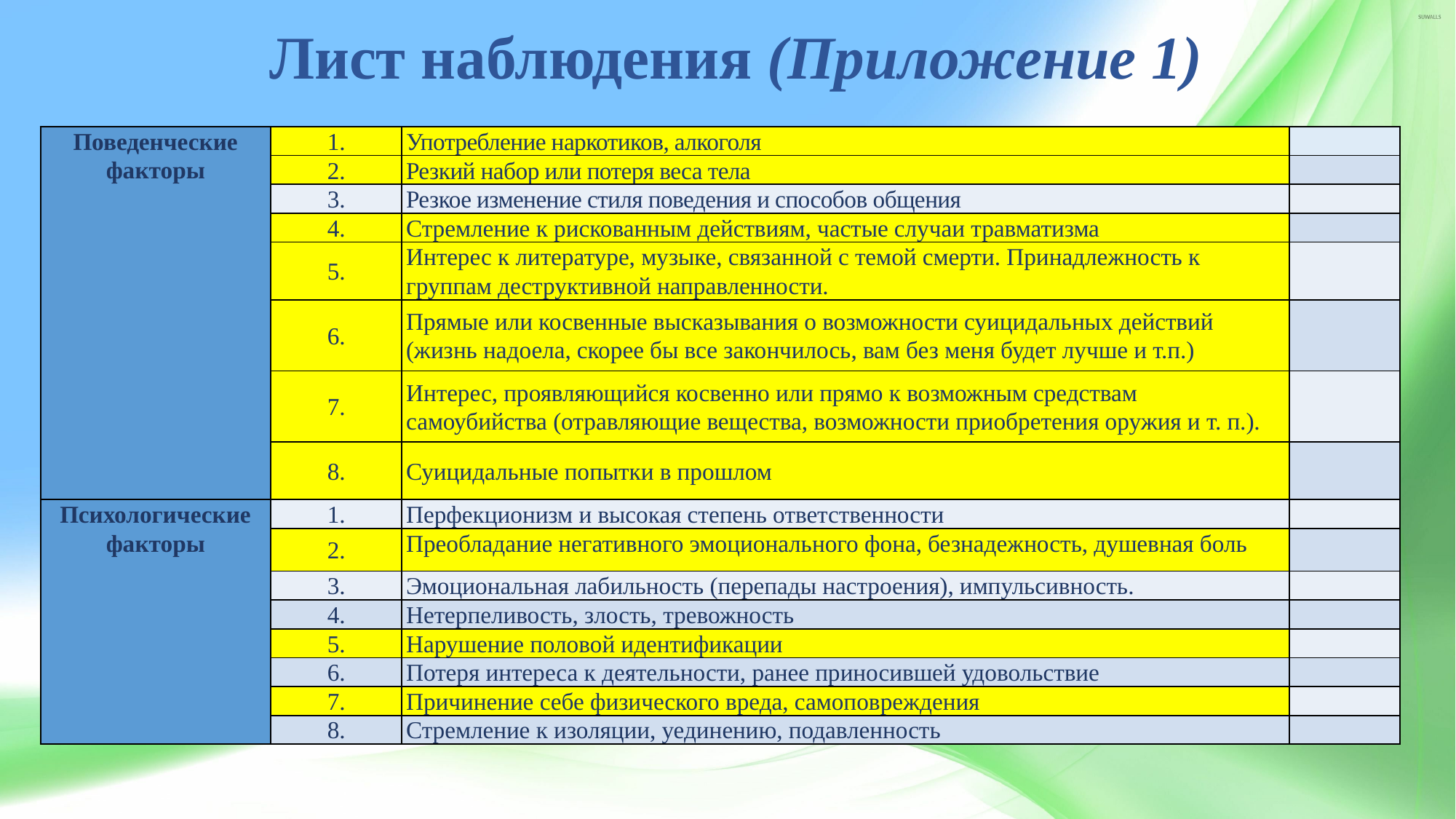

# Лист наблюдения (Приложение 1)
| Поведенческие факторы | 1. | Употребление наркотиков, алкоголя |  |
| --- | --- | --- | --- |
|  | 2. | Резкий набор или потеря веса тела |  |
|  | 3. | Резкое изменение стиля поведения и способов общения |  |
|  | 4. | Стремление к рискованным действиям, частые случаи травматизма |  |
|  | 5. | Интерес к литературе, музыке, связанной с темой смерти. Принадлежность к группам деструктивной направленности. |  |
|  | 6. | Прямые или косвенные высказывания о возможности суицидальных действий (жизнь надоела, скорее бы все закончилось, вам без меня будет лучше и т.п.) |  |
|  | 7. | Интерес, проявляющийся косвенно или прямо к возможным средствам самоубийства (отравляющие вещества, возможности приобретения оружия и т. п.). |  |
|  | 8. | Суицидальные попытки в прошлом |  |
| Психологические факторы | 1. | Перфекционизм и высокая степень ответственности |  |
|  | 2. | Преобладание негативного эмоционального фона, безнадежность, душевная боль |  |
|  | 3. | Эмоциональная лабильность (перепады настроения), импульсивность. |  |
|  | 4. | Нетерпеливость, злость, тревожность |  |
|  | 5. | Нарушение половой идентификации |  |
|  | 6. | Потеря интереса к деятельности, ранее приносившей удовольствие |  |
|  | 7. | Причинение себе физического вреда, самоповреждения |  |
|  | 8. | Стремление к изоляции, уединению, подавленность |  |